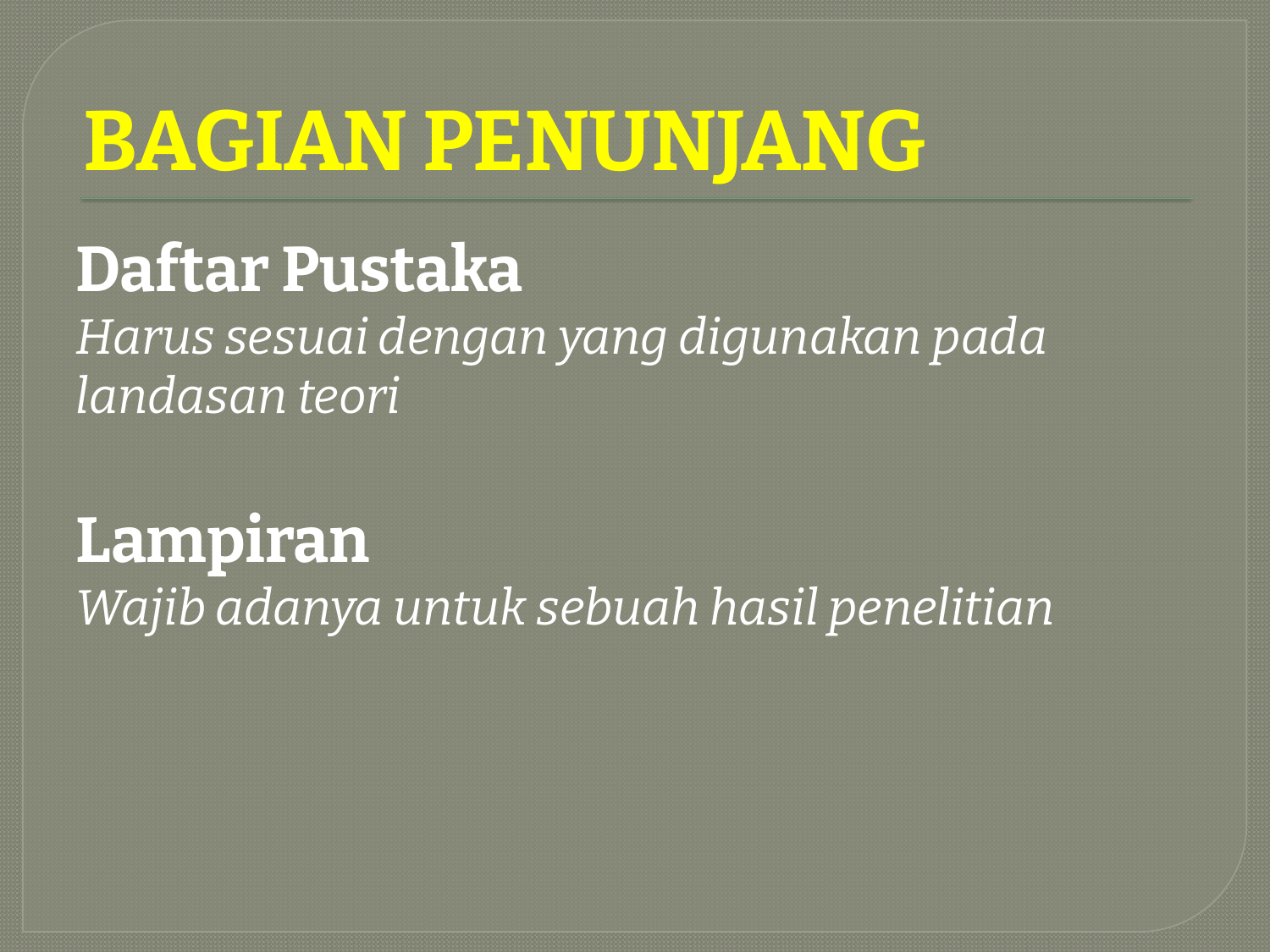

# BAGIAN PENUNJANG
Daftar Pustaka
Harus sesuai dengan yang digunakan pada landasan teori

Lampiran
Wajib adanya untuk sebuah hasil penelitian